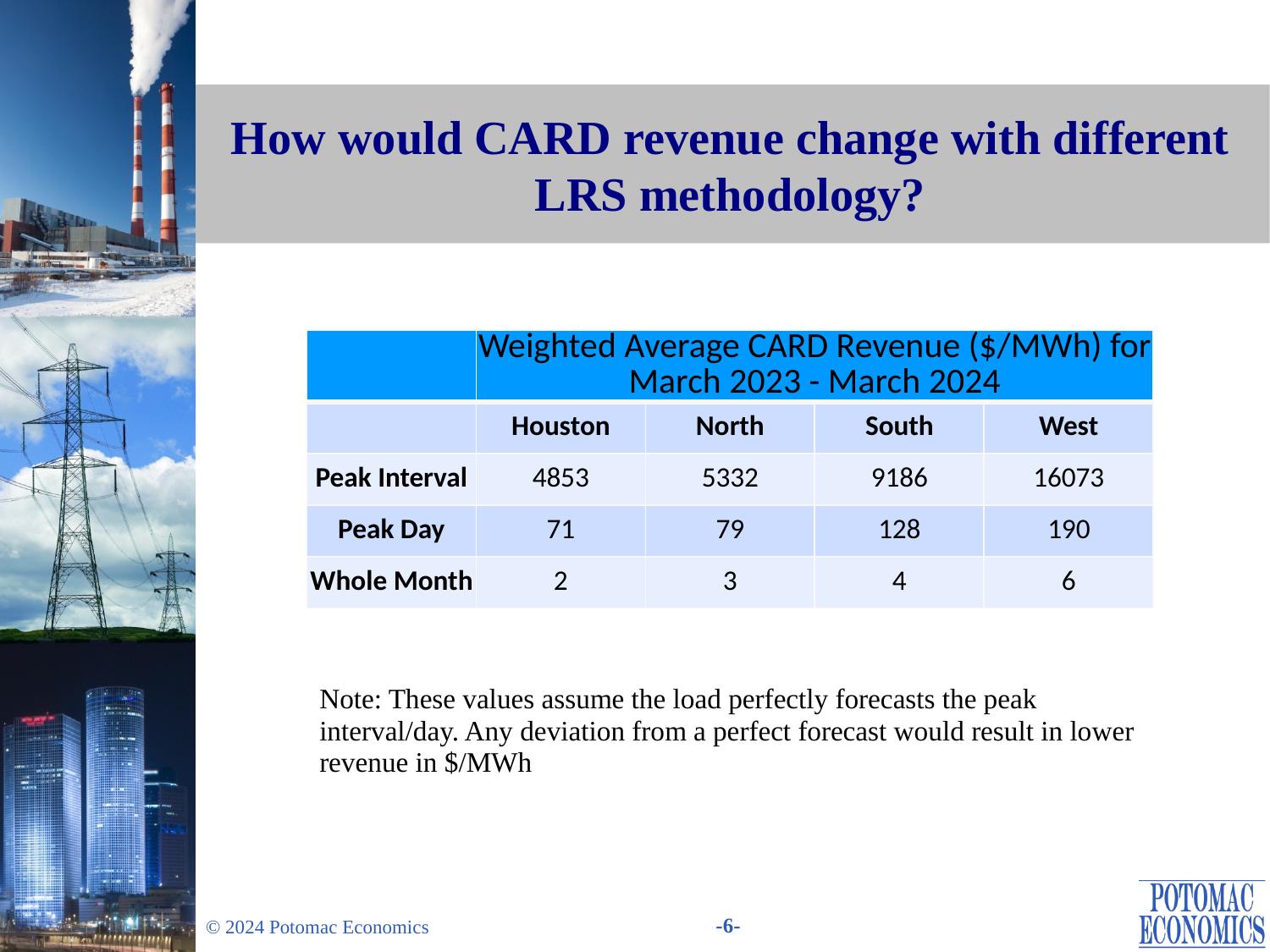

# How would CARD revenue change with different LRS methodology?
|  | Weighted Average CARD Revenue ($/MWh) for March 2023 - March 2024 |  |  |  |
| --- | --- | --- | --- | --- |
|  | Houston | North | South | West |
| Peak Interval | 4853 | 5332 | 9186 | 16073 |
| Peak Day | 71 | 79 | 128 | 190 |
| Whole Month | 2 | 3 | 4 | 6 |
Note: These values assume the load perfectly forecasts the peak interval/day. Any deviation from a perfect forecast would result in lower revenue in $/MWh